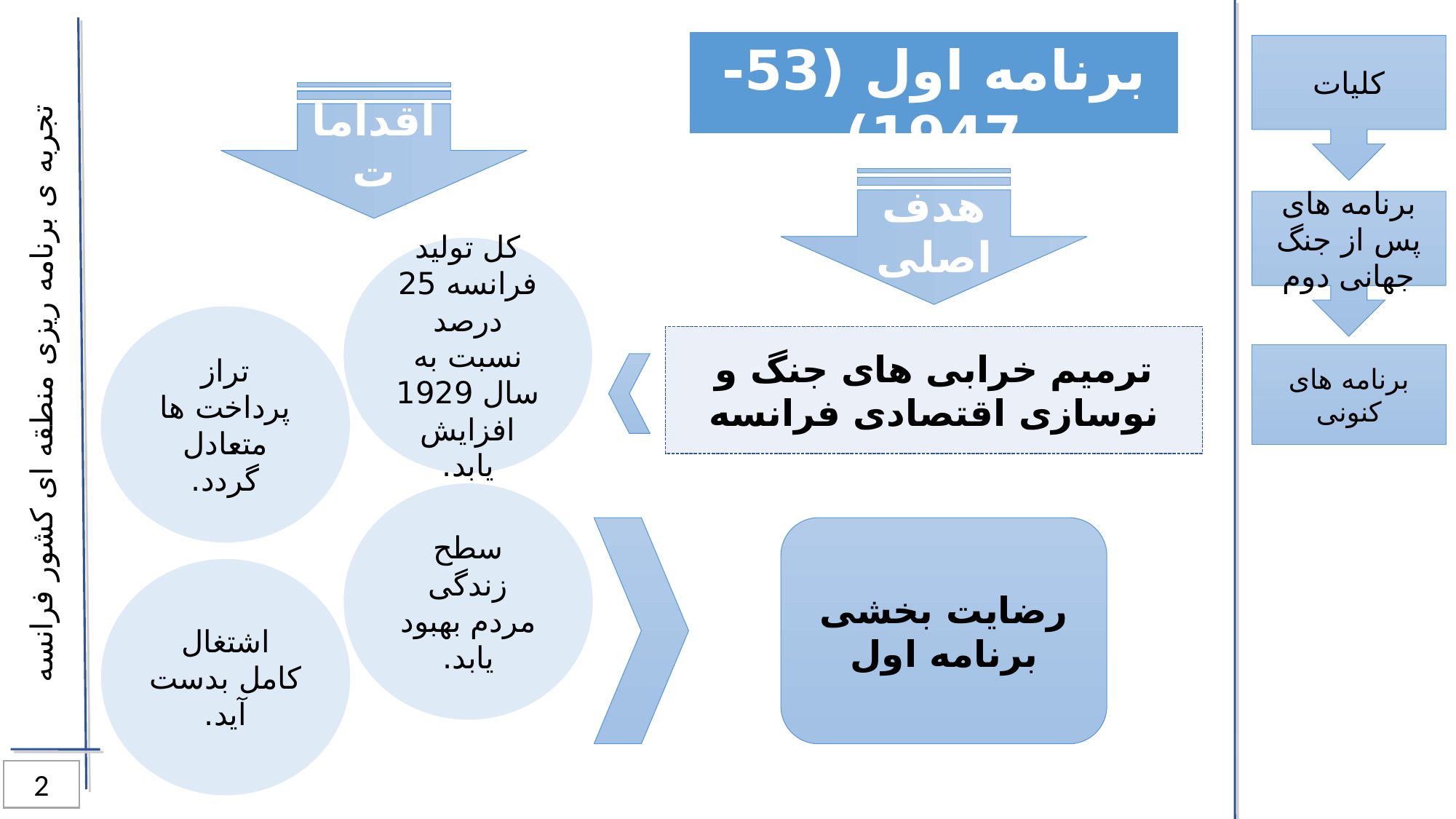

اقدامات

برنامه اول (53-1947)
کلیات
هدف اصلی
برنامه های پس از جنگ جهانی دوم
کل تولید فرانسه 25 درصد نسبت به سال 1929 افزایش یابد.
تراز پرداخت ها متعادل گردد.
ترمیم خرابی های جنگ و نوسازی اقتصادی فرانسه
برنامه های کنونی

تجربه ی برنامه ریزی منطقه ای کشور فرانسه
سطح زندگی مردم بهبود یابد.

رضایت بخشی برنامه اول
اشتغال کامل بدست آید.

2